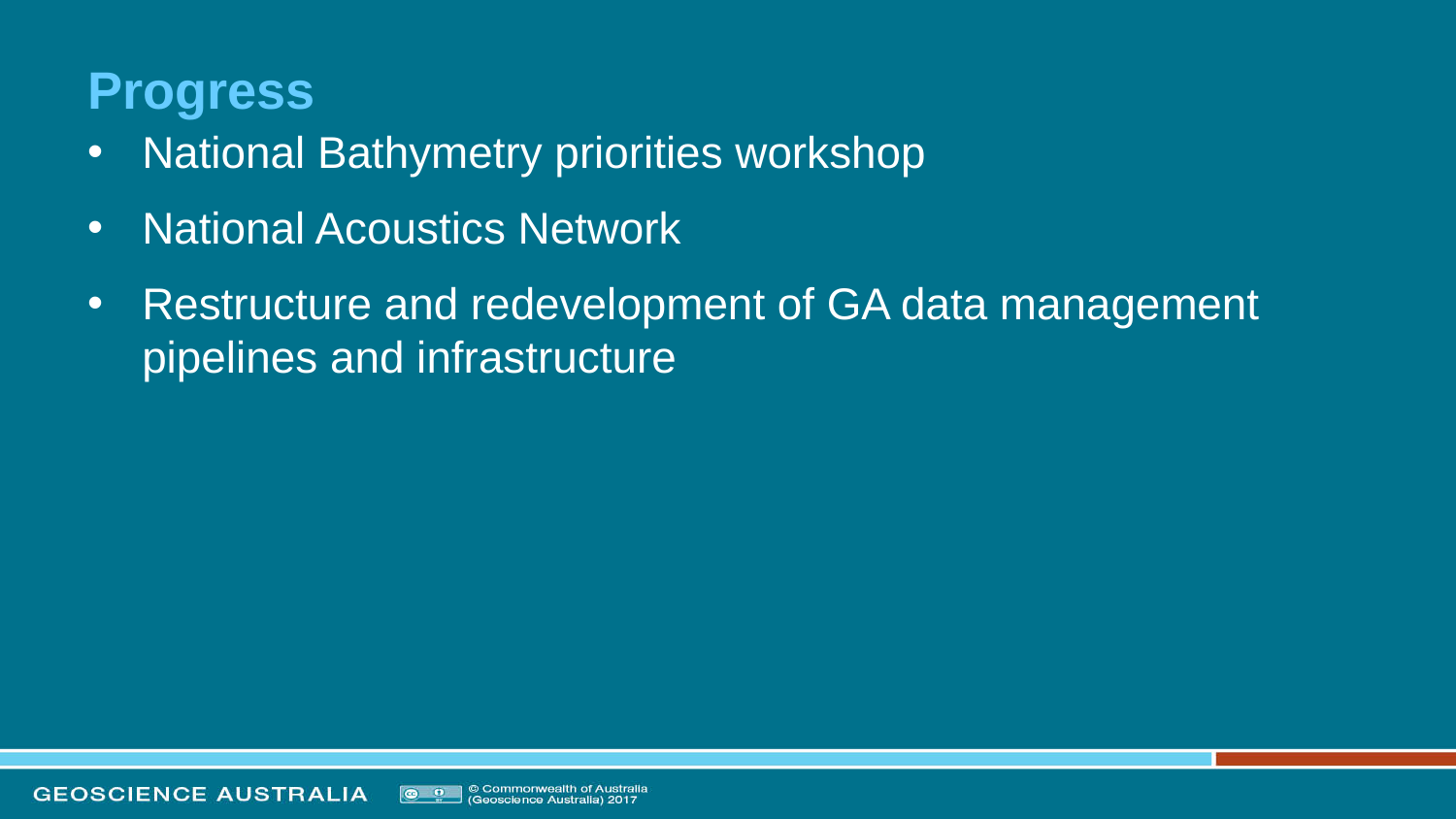

# Progress
National Bathymetry priorities workshop
National Acoustics Network
Restructure and redevelopment of GA data management pipelines and infrastructure